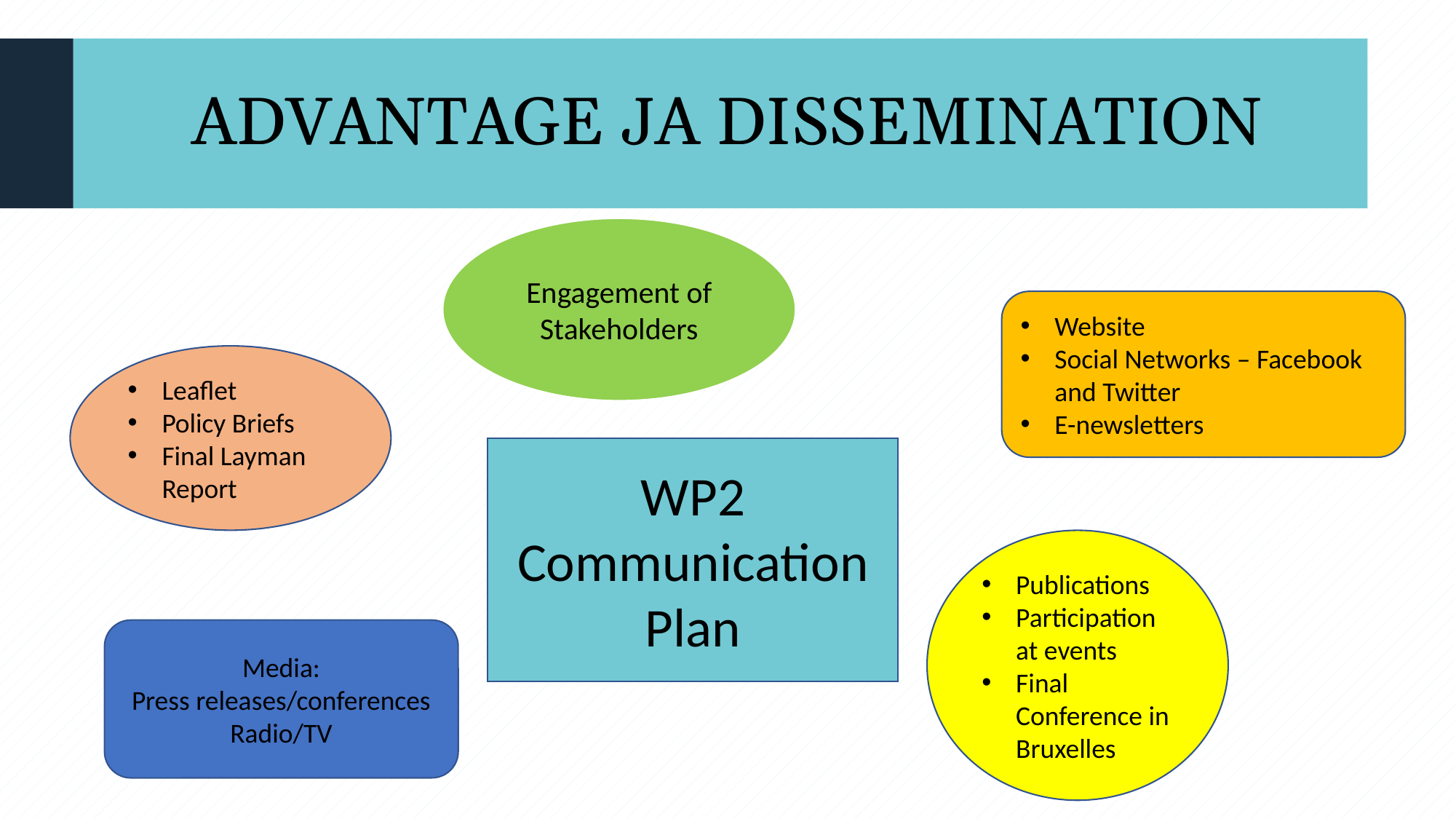

# ADVANTAGE JA DISSEMINATION

Engagement of Stakeholders
Website
Social Networks – Facebook and Twitter
E-newsletters
Leaflet
Policy Briefs
Final Layman Report
WP2 Communication Plan
Publications
Participation at events
Final Conference in Bruxelles
Media:
Press releases/conferences
Radio/TV